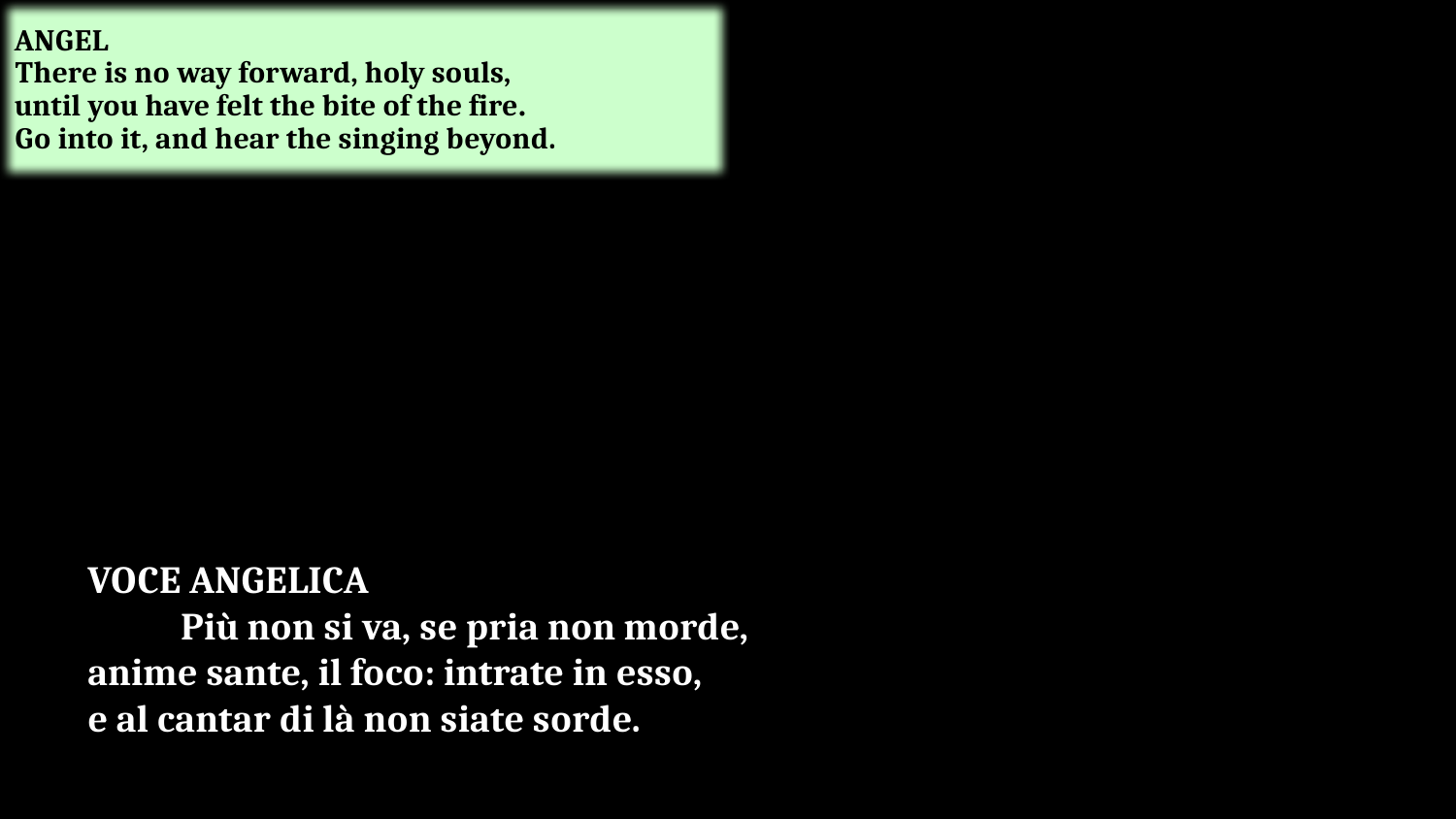

ANGEL
There is no way forward, holy souls,
until you have felt the bite of the fire.
Go into it, and hear the singing beyond.
# VOCE ANGELICA Più non si va, se pria non morde, anime sante, il foco: intrate in esso, e al cantar di là non siate sorde.